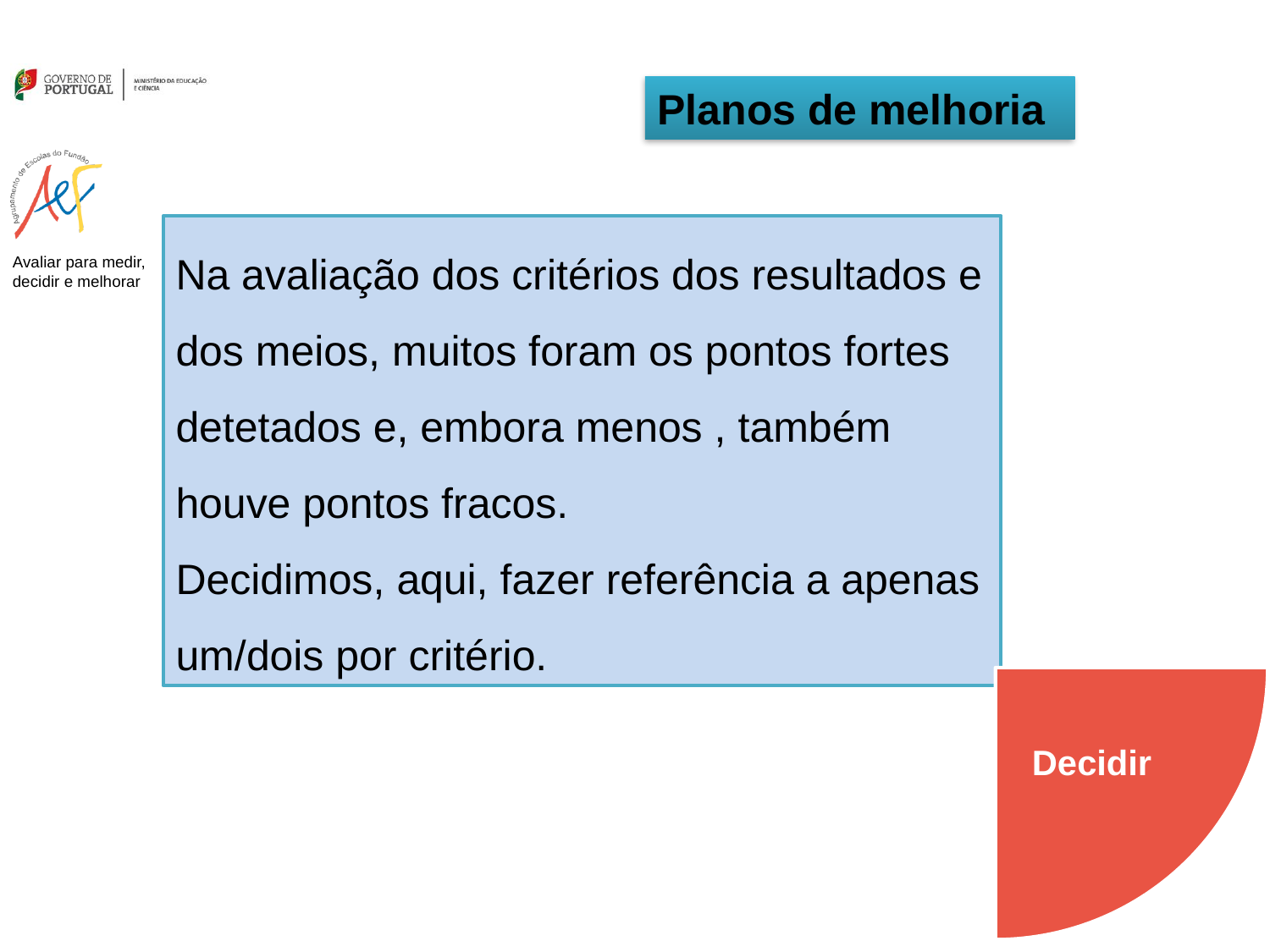

Planos de melhoria
Na avaliação dos critérios dos resultados e dos meios, muitos foram os pontos fortes detetados e, embora menos , também houve pontos fracos.
Decidimos, aqui, fazer referência a apenas um/dois por critério.

Decidir